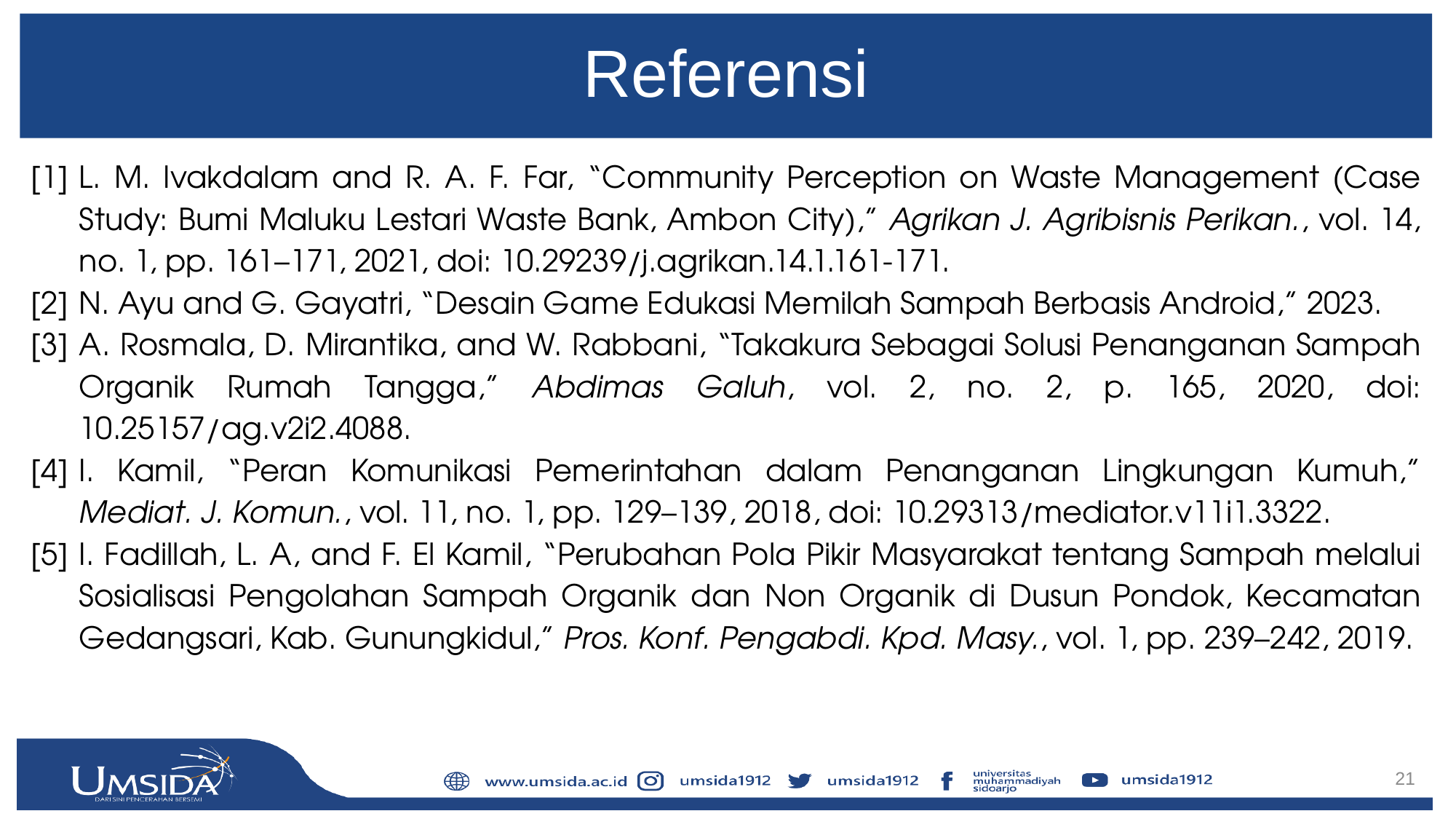

# Referensi
[1]	L. M. Ivakdalam and R. A. F. Far, “Community Perception on Waste Management (Case Study: Bumi Maluku Lestari Waste Bank, Ambon City),” Agrikan J. Agribisnis Perikan., vol. 14, no. 1, pp. 161–171, 2021, doi: 10.29239/j.agrikan.14.1.161-171.
[2]	N. Ayu and G. Gayatri, “Desain Game Edukasi Memilah Sampah Berbasis Android,” 2023.
[3]	A. Rosmala, D. Mirantika, and W. Rabbani, “Takakura Sebagai Solusi Penanganan Sampah Organik Rumah Tangga,” Abdimas Galuh, vol. 2, no. 2, p. 165, 2020, doi: 10.25157/ag.v2i2.4088.
[4]	I. Kamil, “Peran Komunikasi Pemerintahan dalam Penanganan Lingkungan Kumuh,” Mediat. J. Komun., vol. 11, no. 1, pp. 129–139, 2018, doi: 10.29313/mediator.v11i1.3322.
[5]	I. Fadillah, L. A, and F. El Kamil, “Perubahan Pola Pikir Masyarakat tentang Sampah melalui Sosialisasi Pengolahan Sampah Organik dan Non Organik di Dusun Pondok, Kecamatan Gedangsari, Kab. Gunungkidul,” Pros. Konf. Pengabdi. Kpd. Masy., vol. 1, pp. 239–242, 2019.